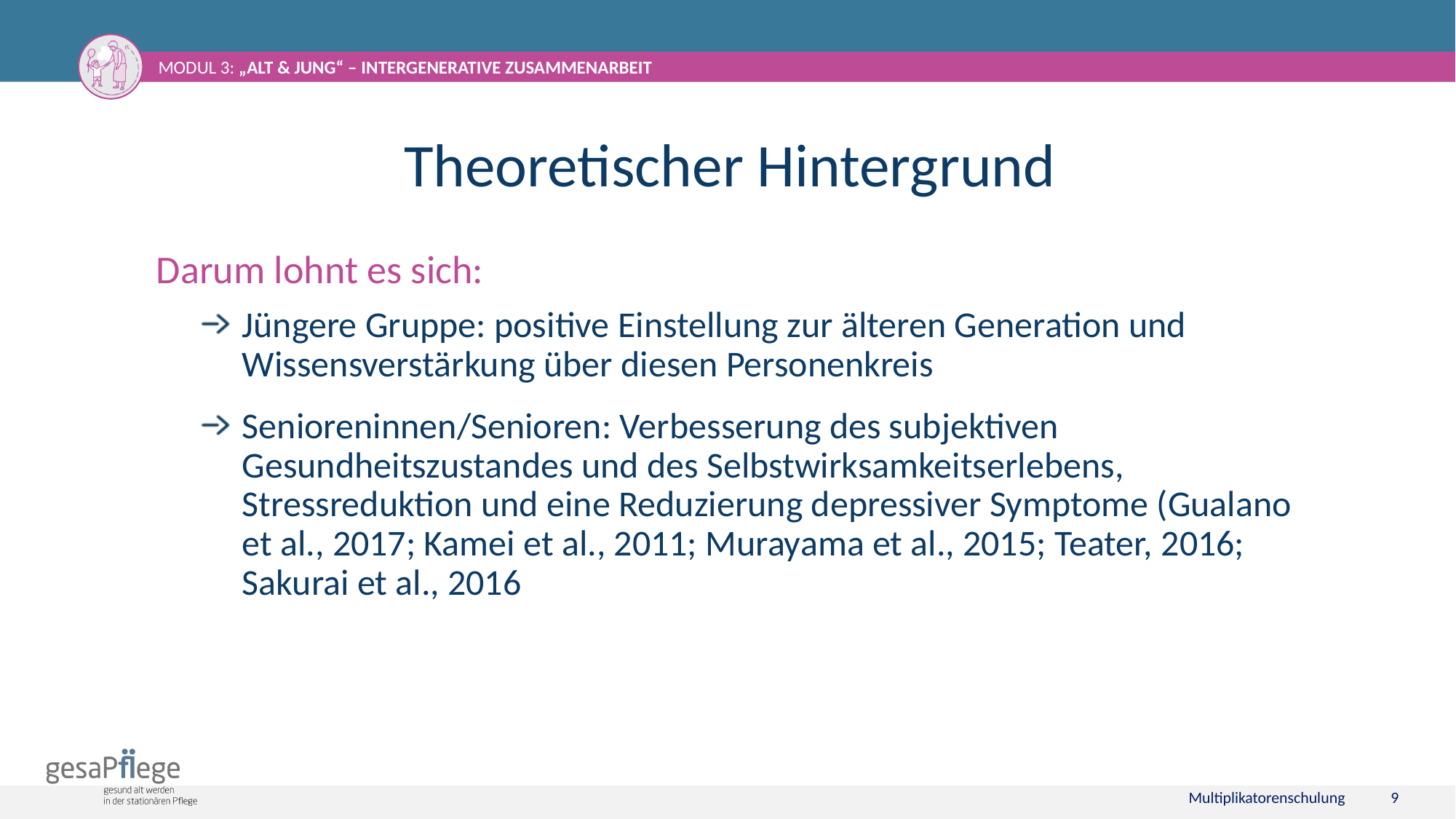

# Theoretischer Hintergrund
Darum lohnt es sich:
Jüngere Gruppe: positive Einstellung zur älteren Generation und Wissensverstärkung über diesen Personenkreis
Senioreninnen/Senioren: Verbesserung des subjektiven Gesundheitszustandes und des Selbstwirksamkeitserlebens, Stressreduktion und eine Reduzierung depressiver Symptome (Gualano et al., 2017; Kamei et al., 2011; Murayama et al., 2015; Teater, 2016; Sakurai et al., 2016
Multiplikatorenschulung
9